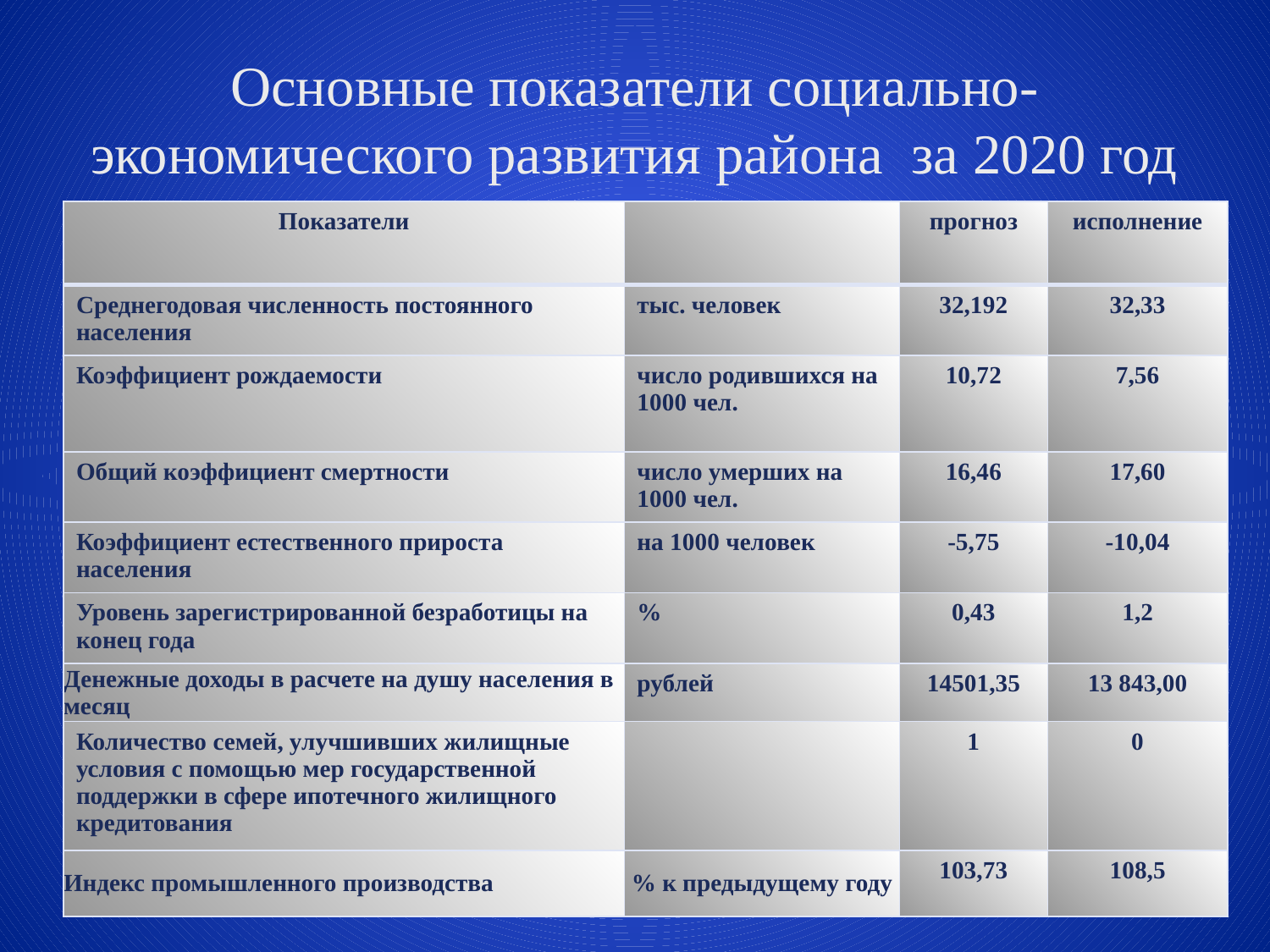

# Основные показатели социально-экономического развития района  за 2020 год
| Показатели |  | прогноз | исполнение |
| --- | --- | --- | --- |
| Среднегодовая численность постоянного населения | тыс. человек | 32,192 | 32,33 |
| Коэффициент рождаемости | число родившихся на 1000 чел. | 10,72 | 7,56 |
| Общий коэффициент смертности | число умерших на 1000 чел. | 16,46 | 17,60 |
| Коэффициент естественного прироста населения | на 1000 человек | -5,75 | -10,04 |
| Уровень зарегистрированной безработицы на конец года | % | 0,43 | 1,2 |
| Денежные доходы в расчете на душу населения в месяц | рублей | 14501,35 | 13 843,00 |
| Количество семей, улучшивших жилищные условия с помощью мер государственной поддержки в сфере ипотечного жилищного кредитования |  | 1 | 0 |
| Индекс промышленного производства | % к предыдущему году | 103,73 | 108,5 |